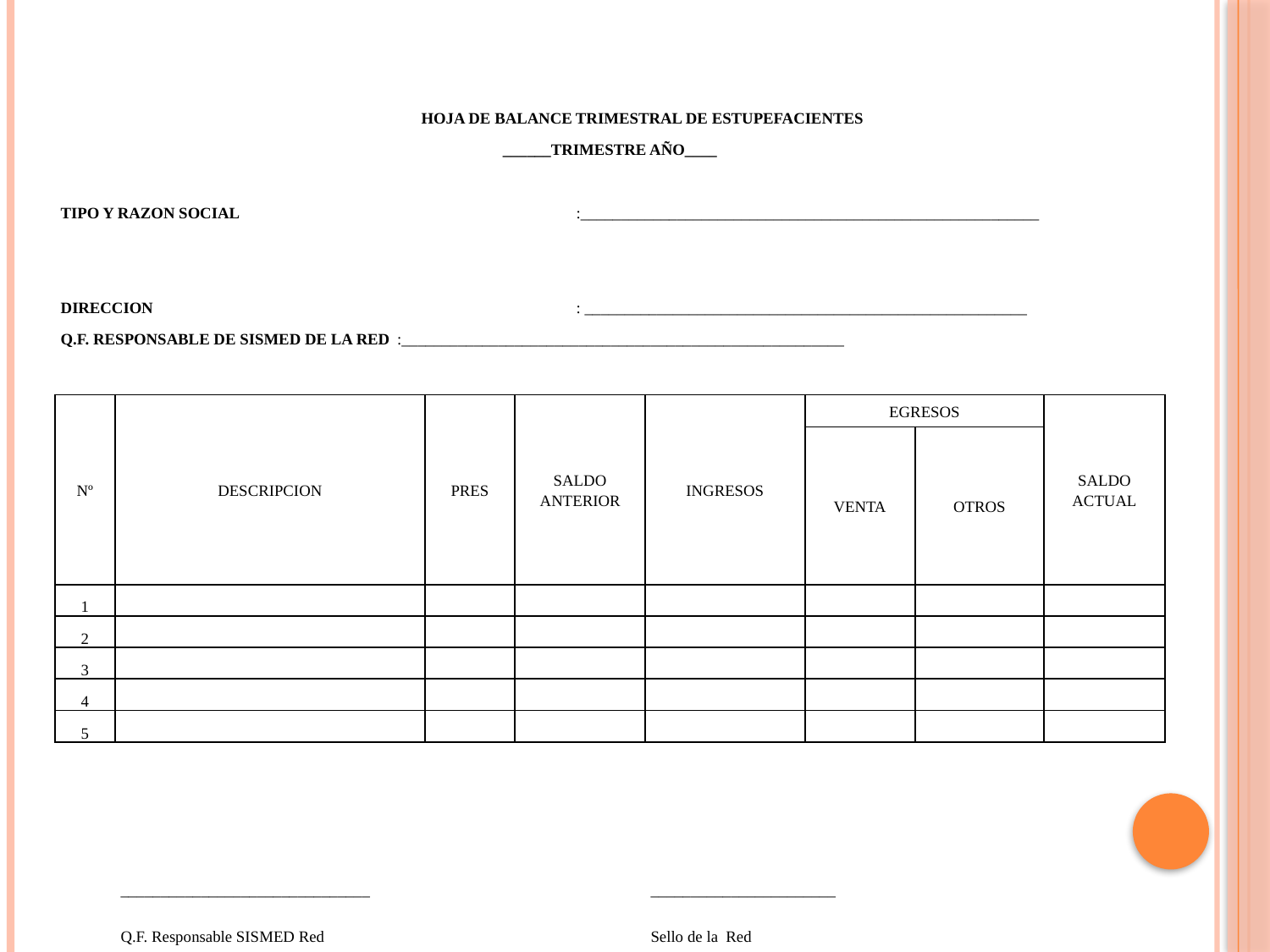

| HOJA DE BALANCE TRIMESTRAL DE ESTUPEFACIENTES |  |  |  |  |  |  |  |  |  |  |
| --- | --- | --- | --- | --- | --- | --- | --- | --- | --- | --- |
| \_\_\_\_\_\_TRIMESTRE AÑO\_\_\_\_ |  |  |  |  |  |  |  |  |  |  |
| TIPO Y RAZON SOCIAL |  |  |  | :\_\_\_\_\_\_\_\_\_\_\_\_\_\_\_\_\_\_\_\_\_\_\_\_\_\_\_\_\_\_\_\_\_\_\_\_\_\_\_\_\_\_\_\_\_\_\_\_\_\_\_\_\_\_\_\_\_ |  |  |  |  |  |  |
| DIRECCION |  |  |  | : \_\_\_\_\_\_\_\_\_\_\_\_\_\_\_\_\_\_\_\_\_\_\_\_\_\_\_\_\_\_\_\_\_\_\_\_\_\_\_\_\_\_\_\_\_\_\_\_\_\_\_\_\_\_\_ |  |  |  |  |  |  |
| Q.F. RESPONSABLE DE SISMED DE LA RED :\_\_\_\_\_\_\_\_\_\_\_\_\_\_\_\_\_\_\_\_\_\_\_\_\_\_\_\_\_\_\_\_\_\_\_\_\_\_\_\_\_\_\_\_\_\_\_\_\_\_\_\_\_\_\_ |  |  |  |  |  |  |  |  |  |  |
|  |  |  |  |  |  |  |  |  |  |  |
| Nº | DESCRIPCION | PRES | SALDO ANTERIOR |  | INGRESOS | EGRESOS |  |  | SALDO ACTUAL |  |
|  |  |  |  |  |  | VENTA | OTROS |  |  |  |
| 1 |  |  |  |  |  |  |  |  |  |  |
| 2 |  |  |  |  |  |  |  |  |  |  |
| 3 |  |  |  |  |  |  |  |  |  |  |
| 4 |  |  |  |  |  |  |  |  |  |  |
| 5 |  |  |  |  |  |  |  |  |  |  |
|  |  |  |  |  |  |  |  |  |  |  |
|  |  |  |  |  |  |  |  |  |  |  |
|  | \_\_\_\_\_\_\_\_\_\_\_\_\_\_\_\_\_\_\_\_\_\_\_\_\_\_\_\_\_\_\_ |  |  |  | \_\_\_\_\_\_\_\_\_\_\_\_\_\_\_\_\_\_\_\_\_\_\_ |  |  |  |  |  |
|  | Q.F. Responsable SISMED Red |  |  |  | Sello de la Red |  |  |  |  |  |